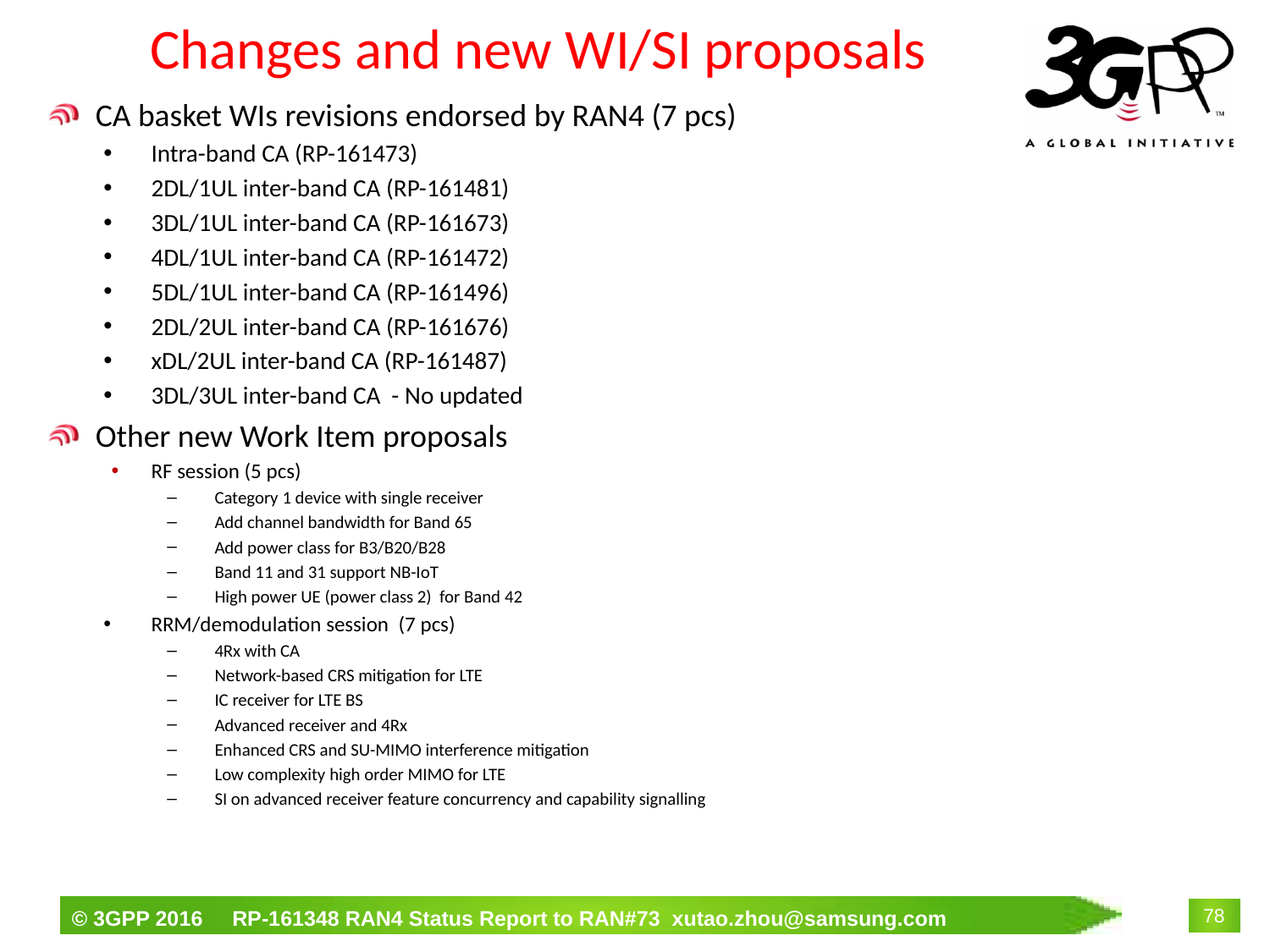

# Changes and new WI/SI proposals
CA basket WIs revisions endorsed by RAN4 (7 pcs)
Intra-band CA (RP-161473)
2DL/1UL inter-band CA (RP-161481)
3DL/1UL inter-band CA (RP-161673)
4DL/1UL inter-band CA (RP-161472)
5DL/1UL inter-band CA (RP-161496)
2DL/2UL inter-band CA (RP-161676)
xDL/2UL inter-band CA (RP-161487)
3DL/3UL inter-band CA  - No updated
Other new Work Item proposals
RF session (5 pcs)
Category 1 device with single receiver
Add channel bandwidth for Band 65
Add power class for B3/B20/B28
Band 11 and 31 support NB-IoT
High power UE (power class 2)  for Band 42
RRM/demodulation session  (7 pcs)
4Rx with CA
Network-based CRS mitigation for LTE
IC receiver for LTE BS
Advanced receiver and 4Rx
Enhanced CRS and SU-MIMO interference mitigation
Low complexity high order MIMO for LTE
SI on advanced receiver feature concurrency and capability signalling